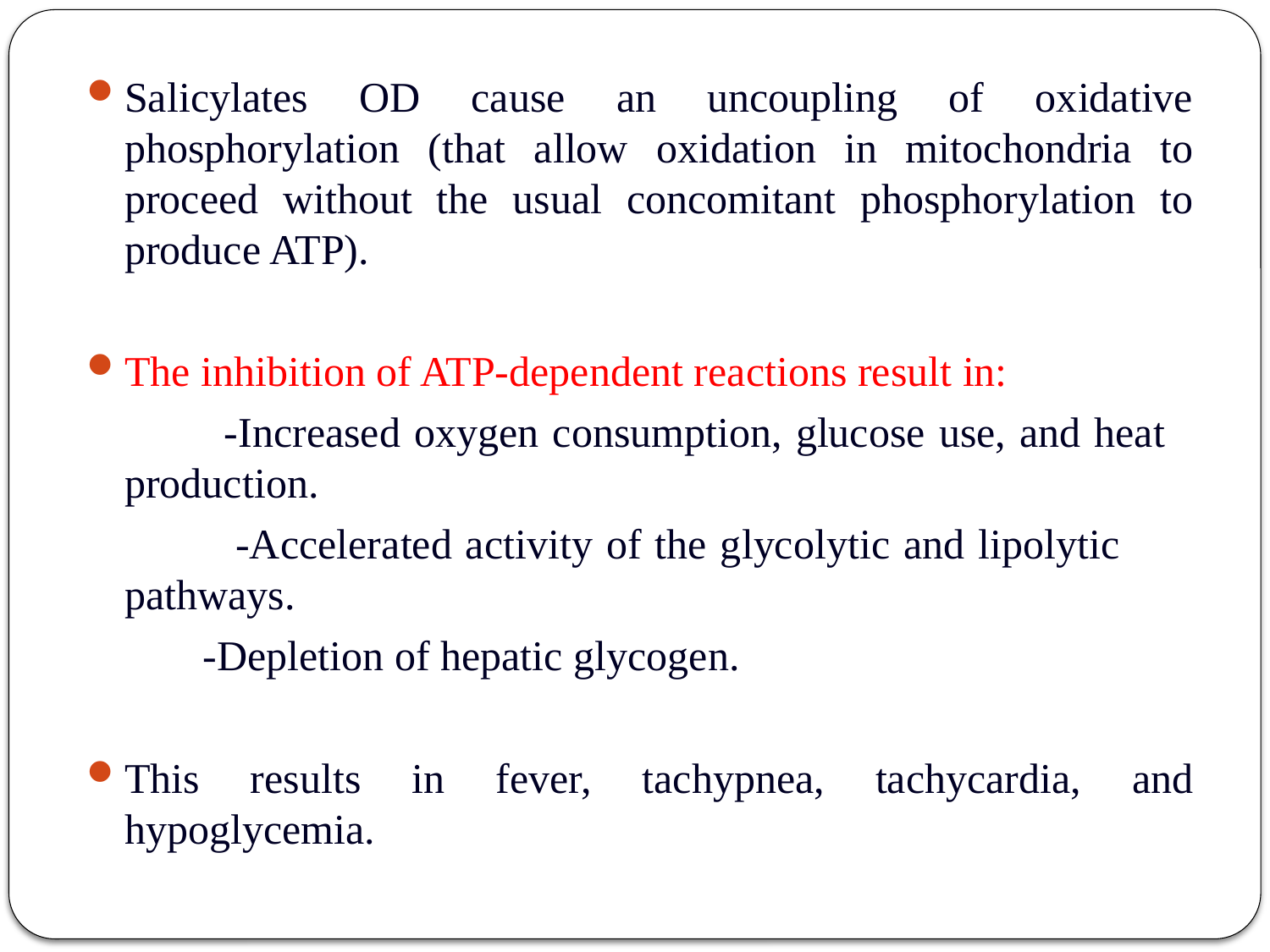

Salicylates OD cause an uncoupling of oxidative phosphorylation (that allow oxidation in mitochondria to proceed without the usual concomitant phosphorylation to produce ATP).

The inhibition of ATP-dependent reactions result in:
          -Increased oxygen consumption, glucose use, and heat 	production.
           -Accelerated activity of the glycolytic and lipolytic 	pathways.
           -Depletion of hepatic glycogen.

This results in fever, tachypnea, tachycardia, and hypoglycemia.